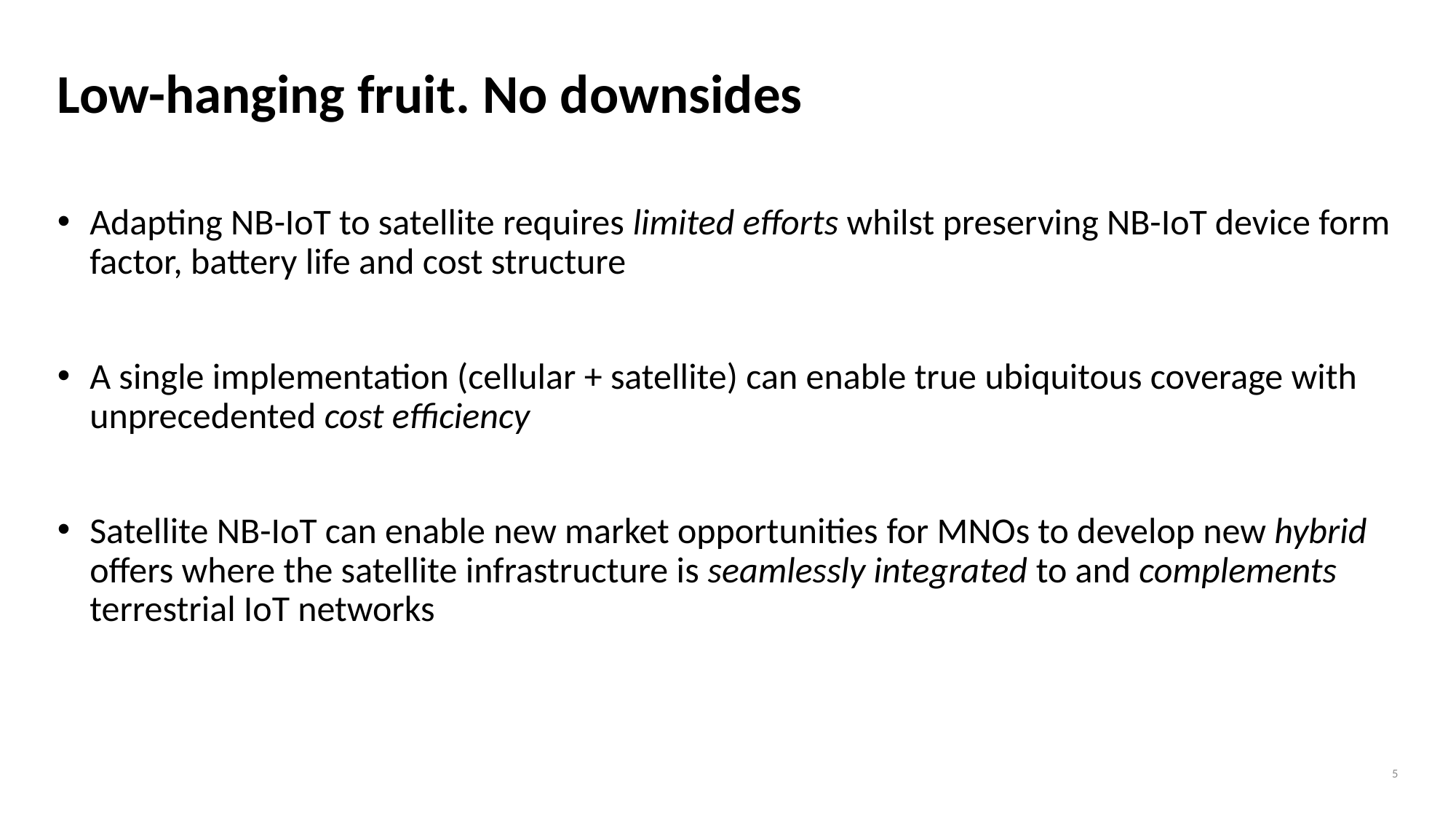

# Low-hanging fruit. No downsides
Adapting NB-IoT to satellite requires limited efforts whilst preserving NB-IoT device form factor, battery life and cost structure

A single implementation (cellular + satellite) can enable true ubiquitous coverage with unprecedented cost efficiency

Satellite NB-IoT can enable new market opportunities for MNOs to develop new hybrid offers where the satellite infrastructure is seamlessly integrated to and complements terrestrial IoT networks
5